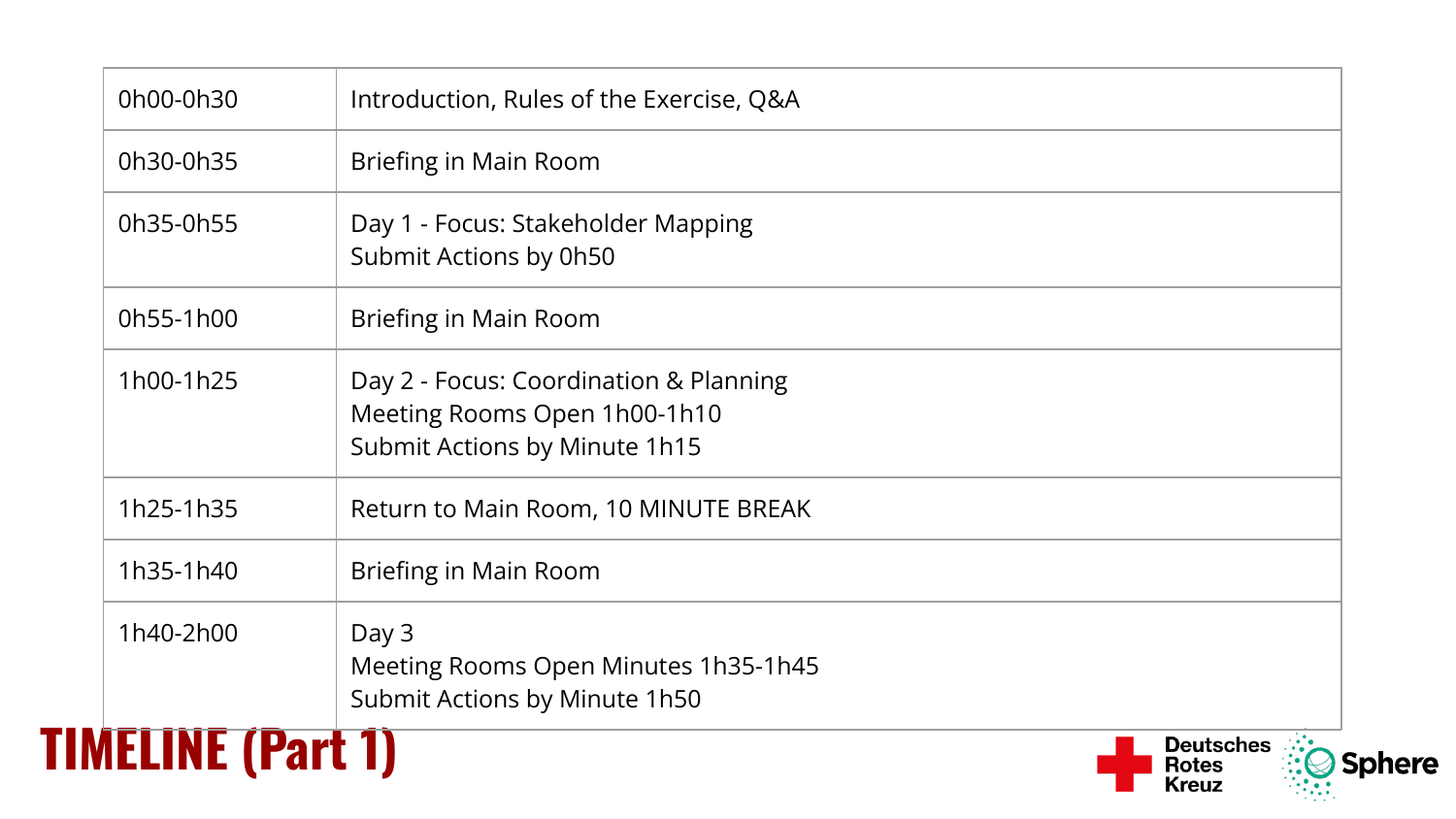

| 0h00-0h30 | Introduction, Rules of the Exercise, Q&A |
| --- | --- |
| 0h30-0h35 | Briefing in Main Room |
| 0h35-0h55 | Day 1 - Focus: Stakeholder Mapping Submit Actions by 0h50 |
| 0h55-1h00 | Briefing in Main Room |
| 1h00-1h25 | Day 2 - Focus: Coordination & Planning Meeting Rooms Open 1h00-1h10 Submit Actions by Minute 1h15 |
| 1h25-1h35 | Return to Main Room, 10 MINUTE BREAK |
| 1h35-1h40 | Briefing in Main Room |
| 1h40-2h00 | Day 3 Meeting Rooms Open Minutes 1h35-1h45 Submit Actions by Minute 1h50 |
# TIMELINE (Part 1)